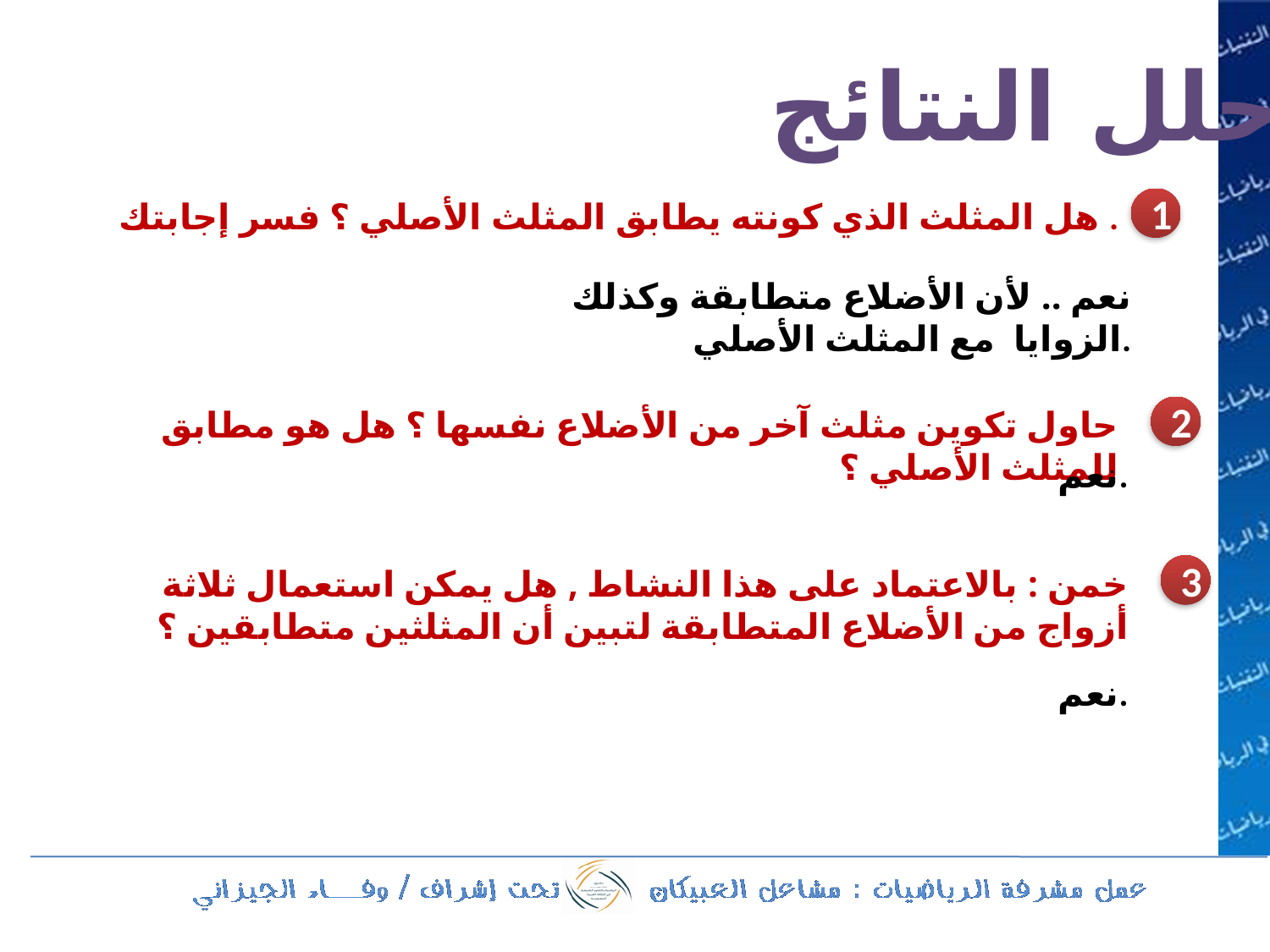

حلل النتائج
1
هل المثلث الذي كونته يطابق المثلث الأصلي ؟ فسر إجابتك .
نعم .. لأن الأضلاع متطابقة وكذلك الزوايا  مع المثلث الأصلي.
2
حاول تكوين مثلث آخر من الأضلاع نفسها ؟ هل هو مطابق للمثلث الأصلي ؟
نعم.
خمن : بالاعتماد على هذا النشاط , هل يمكن استعمال ثلاثة أزواج من الأضلاع المتطابقة لتبين أن المثلثين متطابقين ؟
3
نعم.